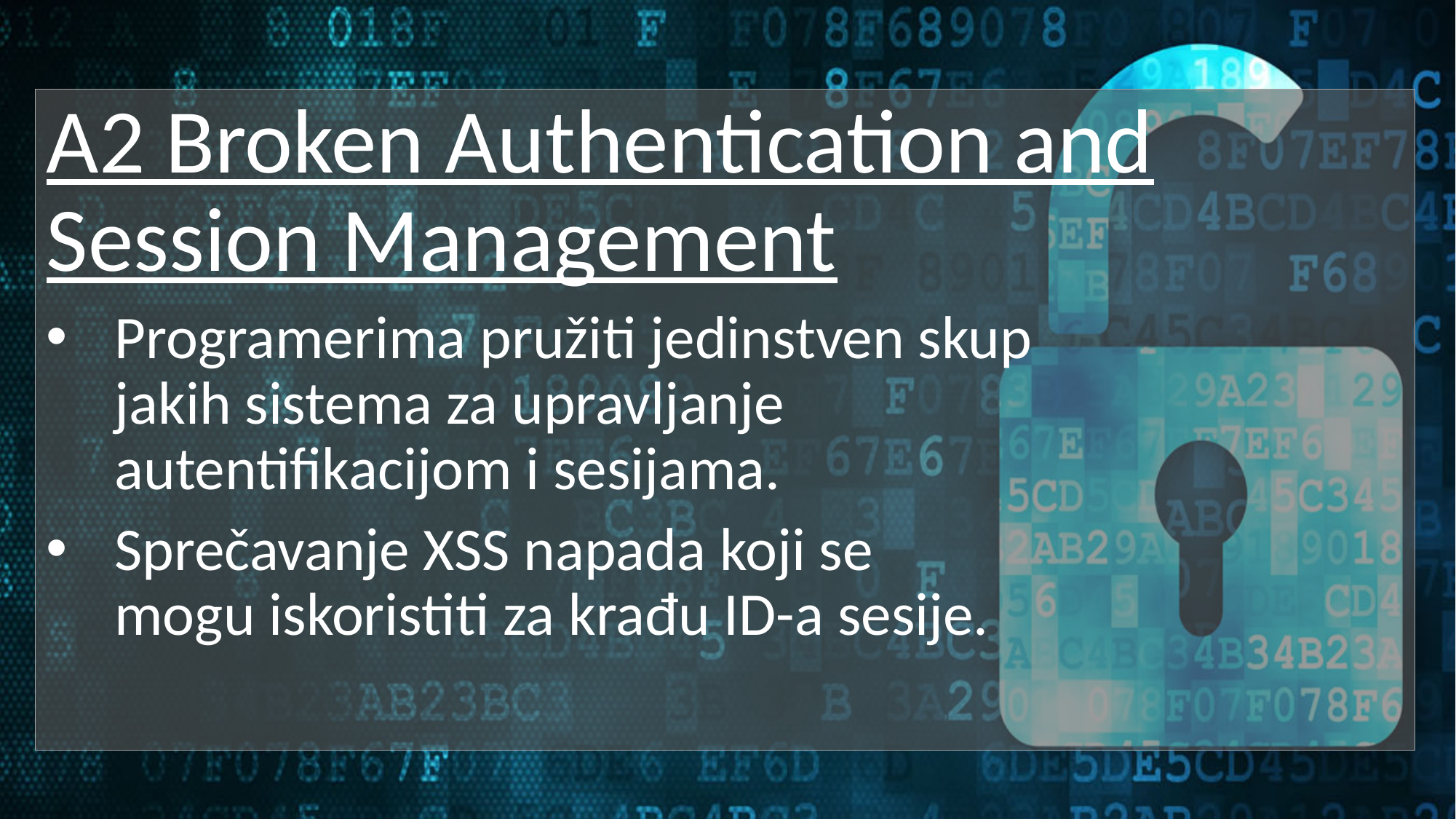

A2 Broken Authentication and Session Management
Programerima pružiti jedinstven skup
jakih sistema za upravljanje
autentifikacijom i sesijama.
Sprečavanje XSS napada koji se
mogu iskoristiti za krađu ID-a sesije.